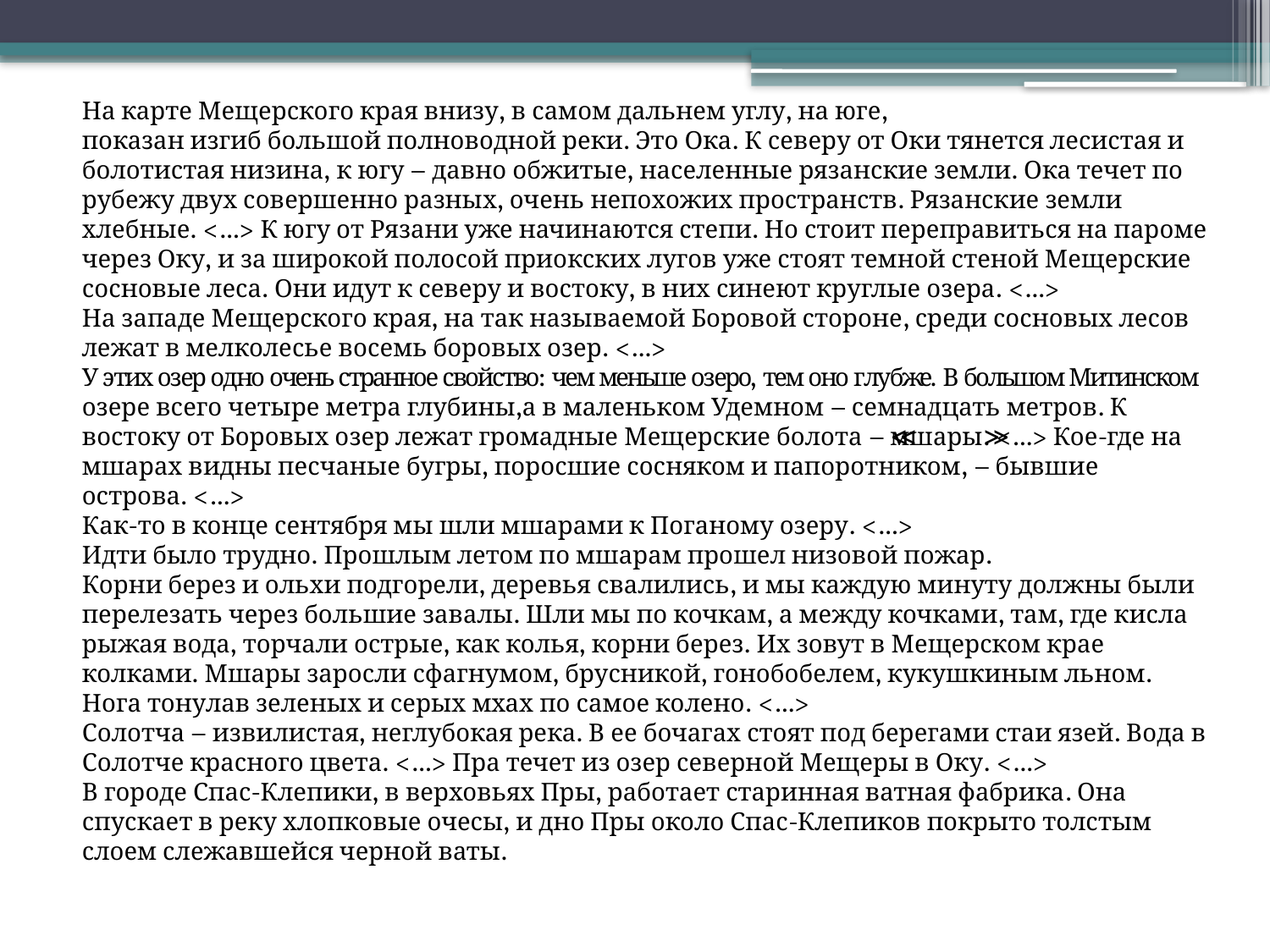

На карте Мещерского края внизу, в самом дальнем углу, на юге,
показан изгиб большой полноводной реки. Это Ока. К северу от Оки тянется лесистая и болотистая низина, к югу – давно обжитые, населенные рязанские земли. Ока течет по рубежу двух совершенно разных, очень непохожих пространств. Рязанские земли хлебные. <…> К югу от Рязани уже начинаются степи. Но стоит переправиться на пароме через Оку, и за широкой полосой приокских лугов уже стоят темной стеной Мещерские сосновые леса. Они идут к северу и востоку, в них синеют круглые озера. <…>
На западе Мещерского края, на так называемой Боровой стороне, среди сосновых лесов лежат в мелколесье восемь боровых озер. <…>
У этих озер одно очень странное свойство: чем меньше озеро, тем оно глубже. В большом Митинском озере всего четыре метра глубины,а в маленьком Удемном – семнадцать метров. К востоку от Боровых озер лежат громадные Мещерские болота – ≪мшары≫. <…> Кое-где на мшарах видны песчаные бугры, поросшие сосняком и папоротником, – бывшие острова. <…>
Как-то в конце сентября мы шли мшарами к Поганому озеру. <…>
Идти было трудно. Прошлым летом по мшарам прошел низовой пожар.
Корни берез и ольхи подгорели, деревья свалились, и мы каждую минуту должны были перелезать через большие завалы. Шли мы по кочкам, а между кочками, там, где кисла рыжая вода, торчали острые, как колья, корни берез. Их зовут в Мещерском крае колками. Мшары заросли сфагнумом, брусникой, гонобобелем, кукушкиным льном. Нога тонулав зеленых и серых мхах по самое колено. <…>
Солотча – извилистая, неглубокая река. В ее бочагах стоят под берегами стаи язей. Вода в Солотче красного цвета. <…> Пра течет из озер северной Мещеры в Оку. <…>
В городе Спас-Клепики, в верховьях Пры, работает старинная ватная фабрика. Она спускает в реку хлопковые очесы, и дно Пры около Спас-Клепиков покрыто толстым слоем слежавшейся черной ваты.